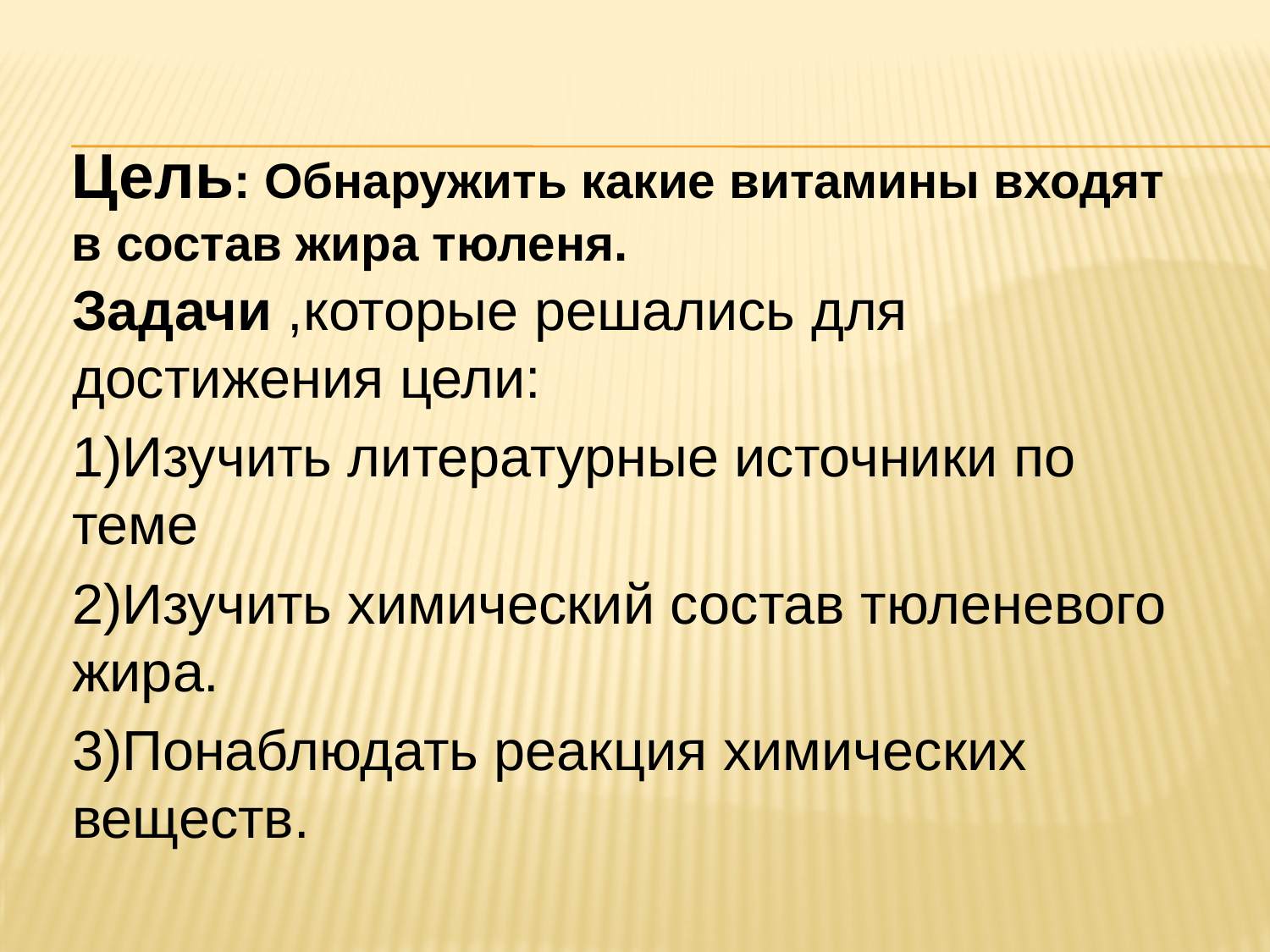

Цель: Обнаружить какие витамины входят в состав жира тюленя.
Задачи ,которые решались для достижения цели:
1)Изучить литературные источники по теме
2)Изучить химический состав тюленевого жира.
3)Понаблюдать реакция химических веществ.